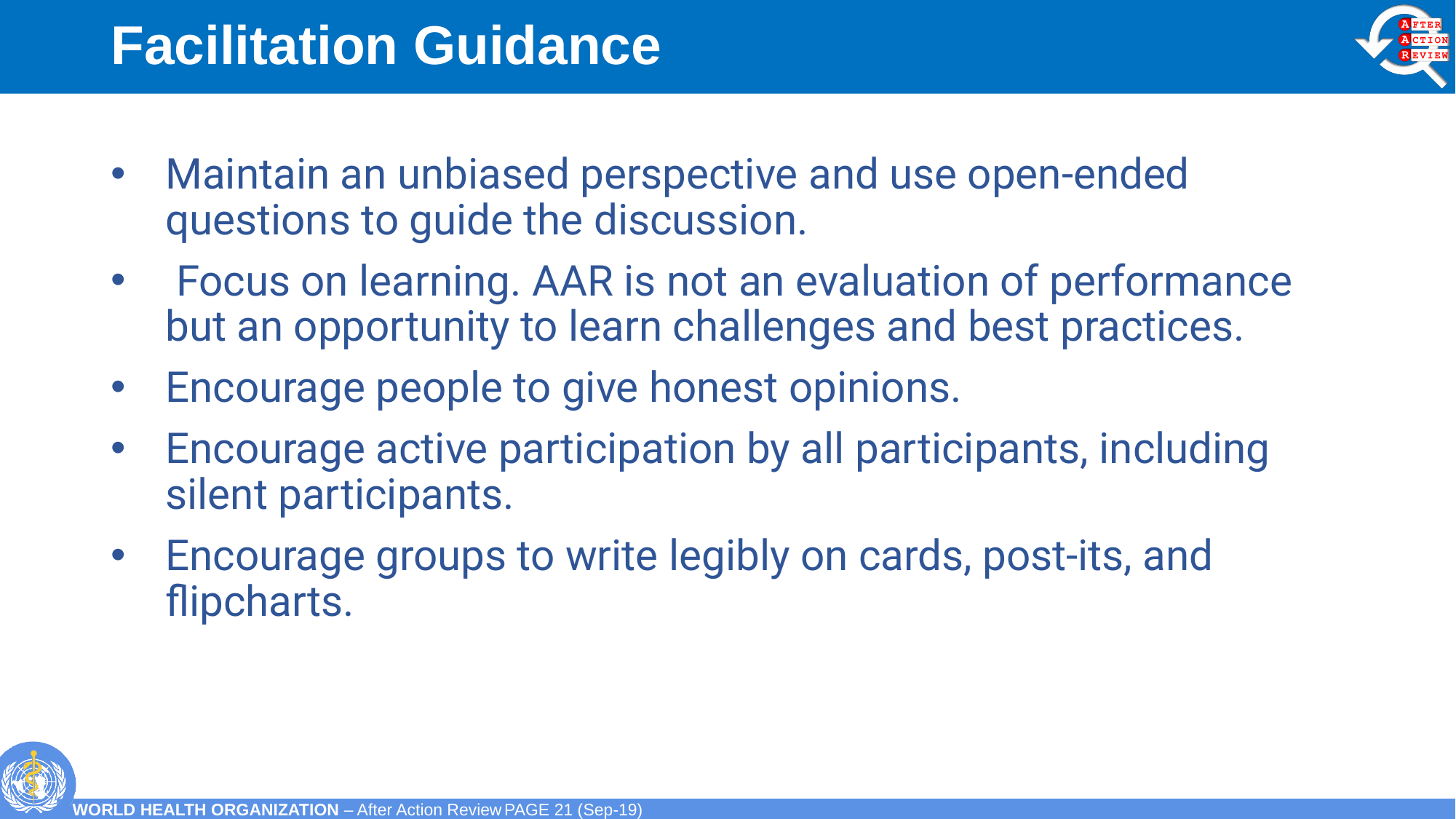

# Facilitation Guidance
Maintain an unbiased perspective and use open-ended questions to guide the discussion.
 Focus on learning. AAR is not an evaluation of performance but an opportunity to learn challenges and best practices.
Encourage people to give honest opinions.
Encourage active participation by all participants, including silent participants.
Encourage groups to write legibly on cards, post-its, and flipcharts.